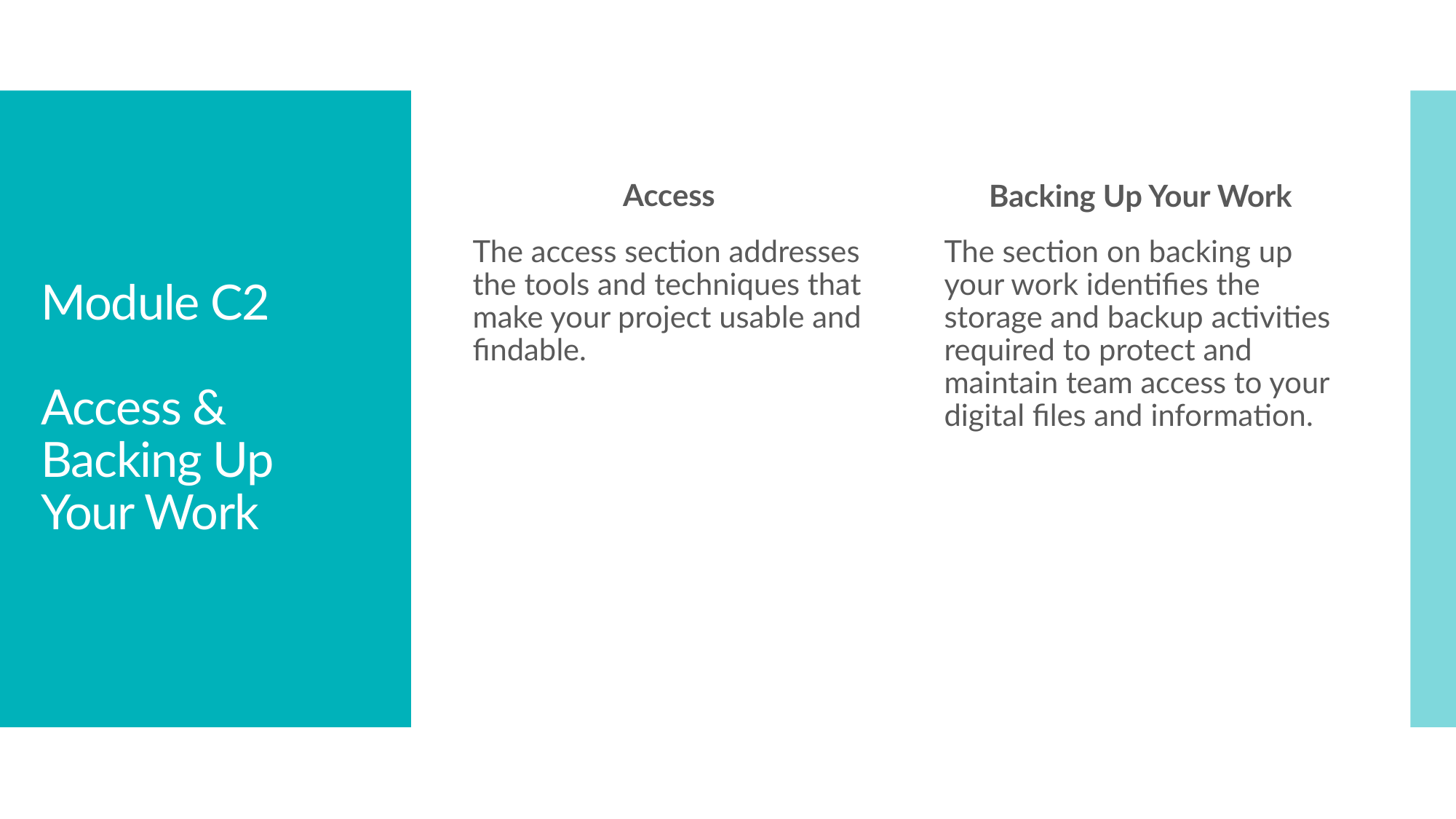

Access
Backing Up Your Work
# Module C2 Access & Backing Up Your Work
The access section addresses the tools and techniques that make your project usable and findable.
The section on backing up your work identifies the storage and backup activities required to protect and maintain team access to your digital files and information.